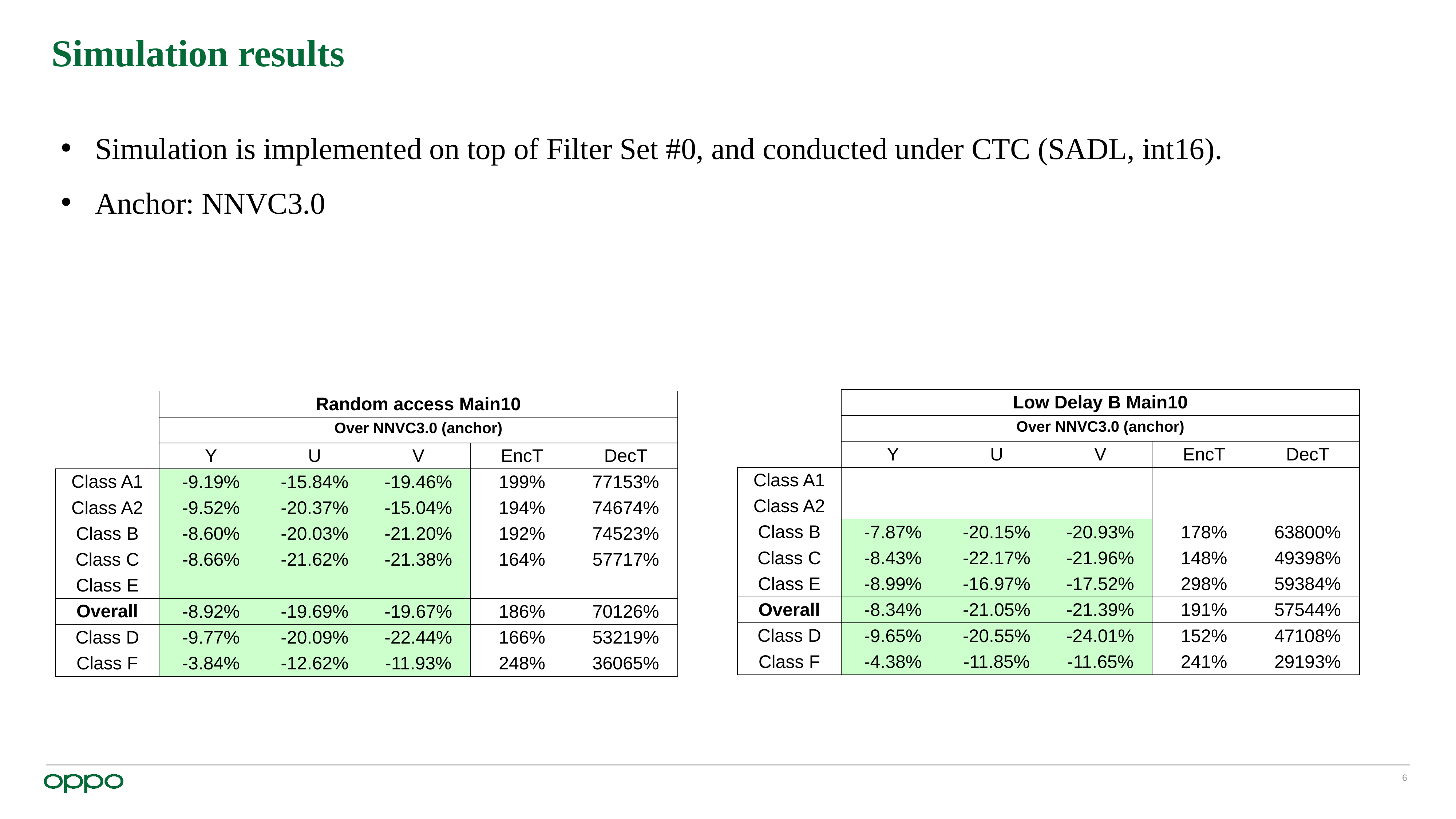

# Simulation results
Simulation is implemented on top of Filter Set #0, and conducted under CTC (SADL, int16).
Anchor: NNVC3.0
|  | Low Delay B Main10 |  |  |  |  |
| --- | --- | --- | --- | --- | --- |
|  | Over NNVC3.0 (anchor) |  |  |  |  |
|  | Y | U | V | EncT | DecT |
| Class A1 |  |  |  |  |  |
| Class A2 |  |  |  |  |  |
| Class B | -7.87% | -20.15% | -20.93% | 178% | 63800% |
| Class C | -8.43% | -22.17% | -21.96% | 148% | 49398% |
| Class E | -8.99% | -16.97% | -17.52% | 298% | 59384% |
| Overall | -8.34% | -21.05% | -21.39% | 191% | 57544% |
| Class D | -9.65% | -20.55% | -24.01% | 152% | 47108% |
| Class F | -4.38% | -11.85% | -11.65% | 241% | 29193% |
|  | Random access Main10 |  |  |  |  |
| --- | --- | --- | --- | --- | --- |
|  | Over NNVC3.0 (anchor) |  |  |  |  |
|  | Y | U | V | EncT | DecT |
| Class A1 | -9.19% | -15.84% | -19.46% | 199% | 77153% |
| Class A2 | -9.52% | -20.37% | -15.04% | 194% | 74674% |
| Class B | -8.60% | -20.03% | -21.20% | 192% | 74523% |
| Class C | -8.66% | -21.62% | -21.38% | 164% | 57717% |
| Class E |  |  |  |  |  |
| Overall | -8.92% | -19.69% | -19.67% | 186% | 70126% |
| Class D | -9.77% | -20.09% | -22.44% | 166% | 53219% |
| Class F | -3.84% | -12.62% | -11.93% | 248% | 36065% |